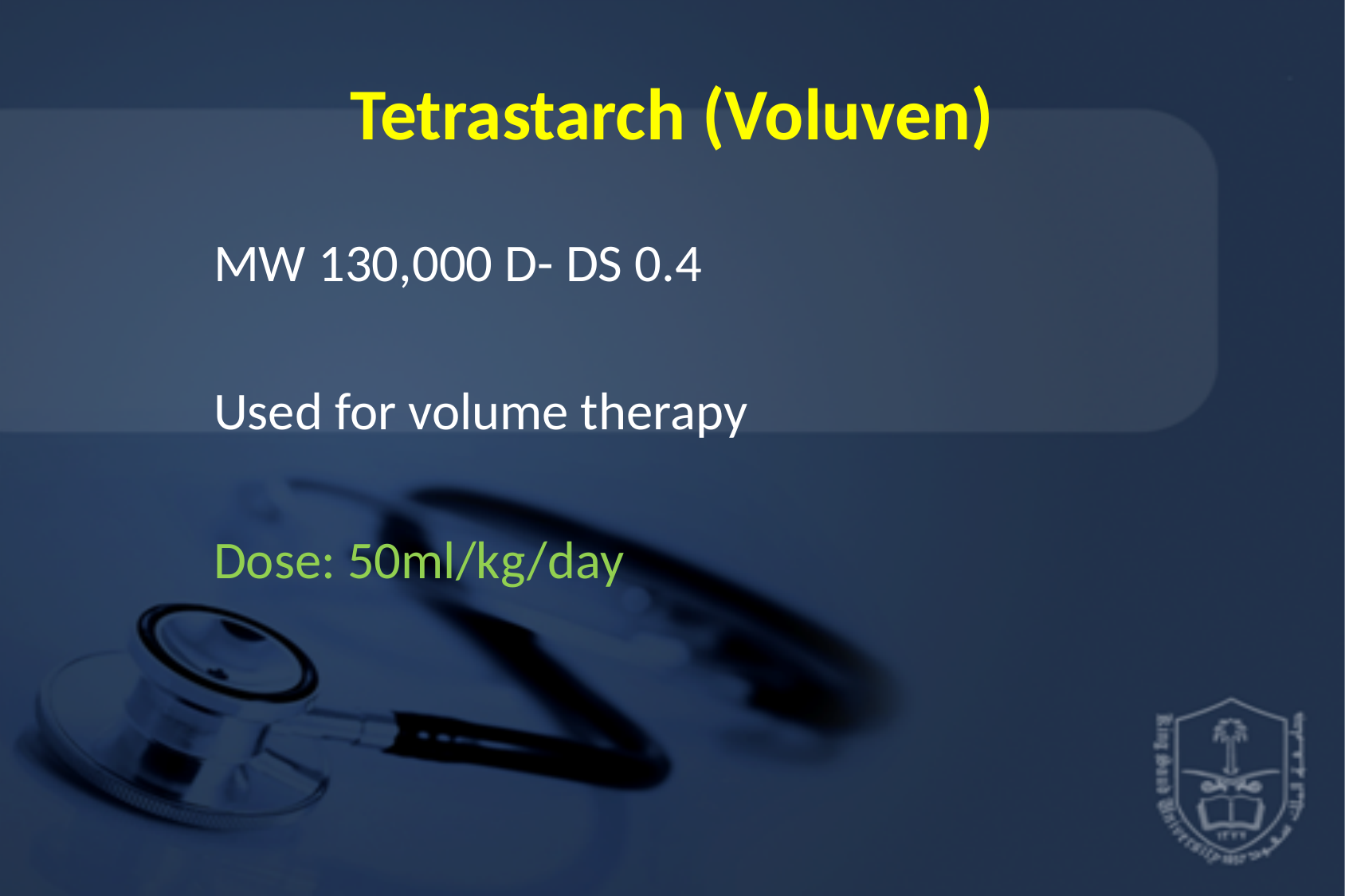

# Tetrastarch (Voluven)
MW 130,000 D- DS 0.4

Used for volume therapy

Dose: 50ml/kg/day